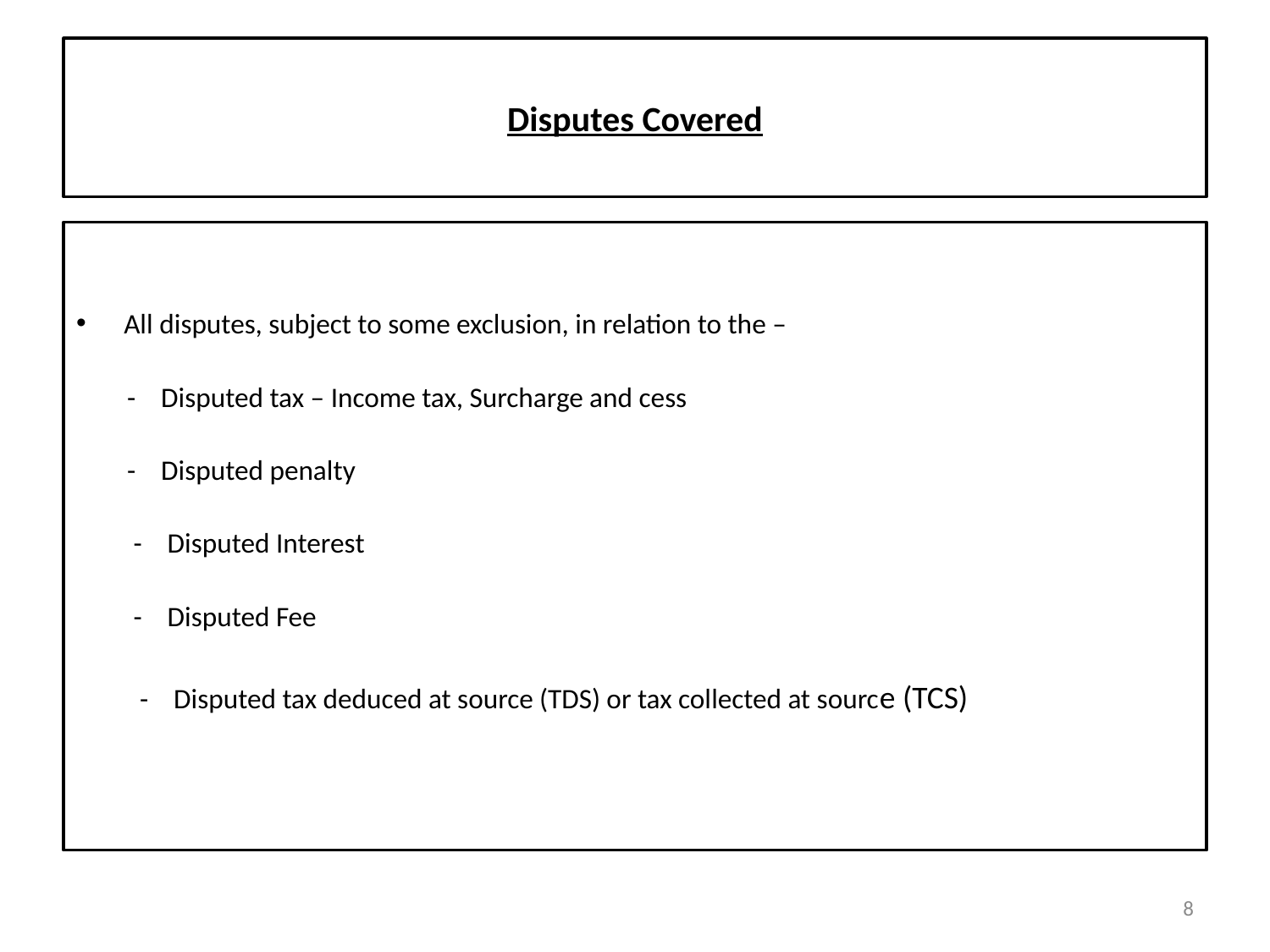

# Disputes Covered

All disputes, subject to some exclusion, in relation to the –
        -    Disputed tax – Income tax, Surcharge and cess
        -    Disputed penalty
         -    Disputed Interest
         -    Disputed Fee
          -    Disputed tax deduced at source (TDS) or tax collected at source (TCS)

8